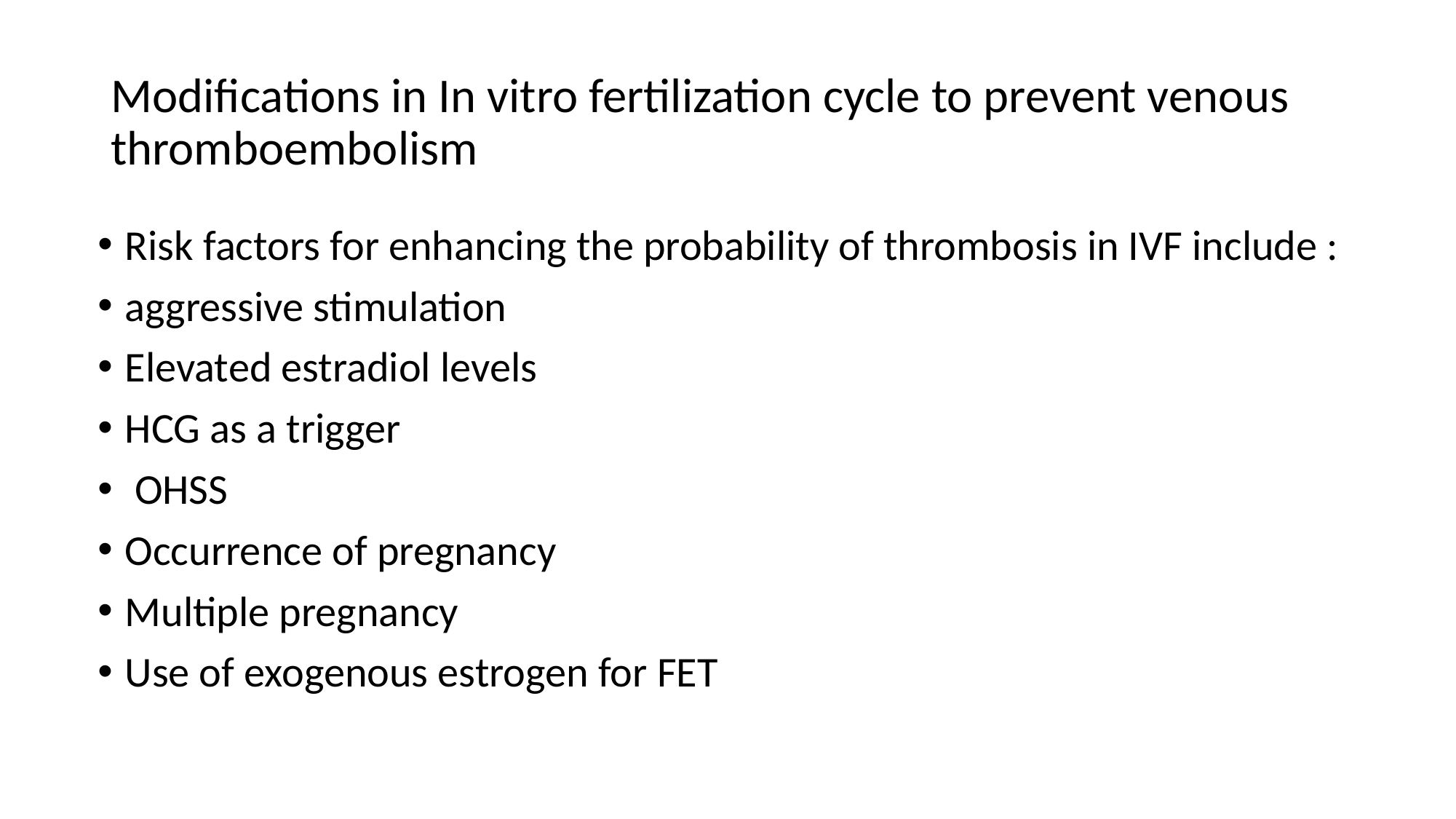

# Modifications in In vitro fertilization cycle to prevent venous thromboembolism
Risk factors for enhancing the probability of thrombosis in IVF include :
aggressive stimulation
Elevated estradiol levels
HCG as a trigger
 OHSS
Occurrence of pregnancy
Multiple pregnancy
Use of exogenous estrogen for FET